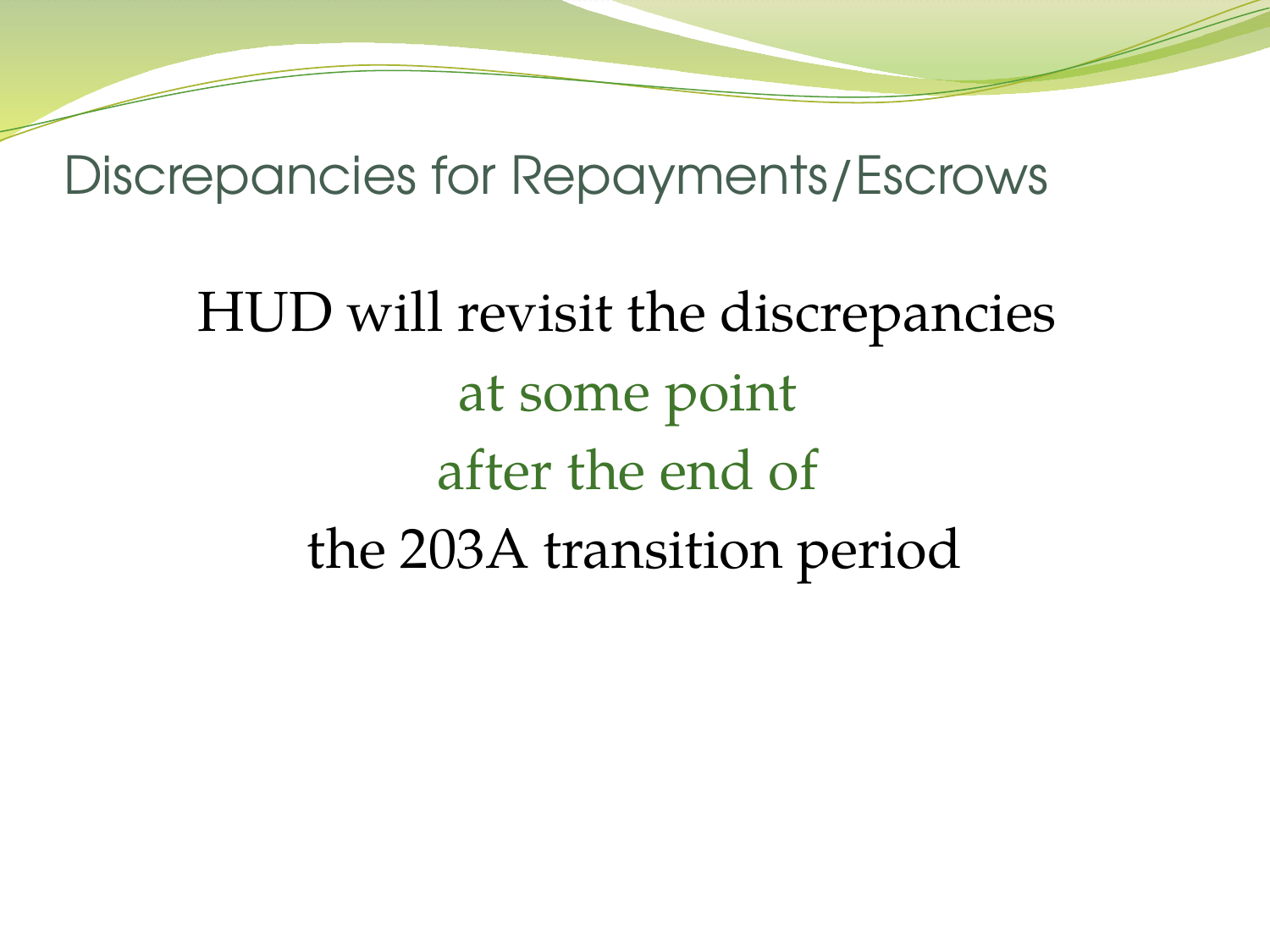

# Discrepancies for Repayments/Escrows
HUD will revisit the discrepancies
at some point
after the end of
the 203A transition period